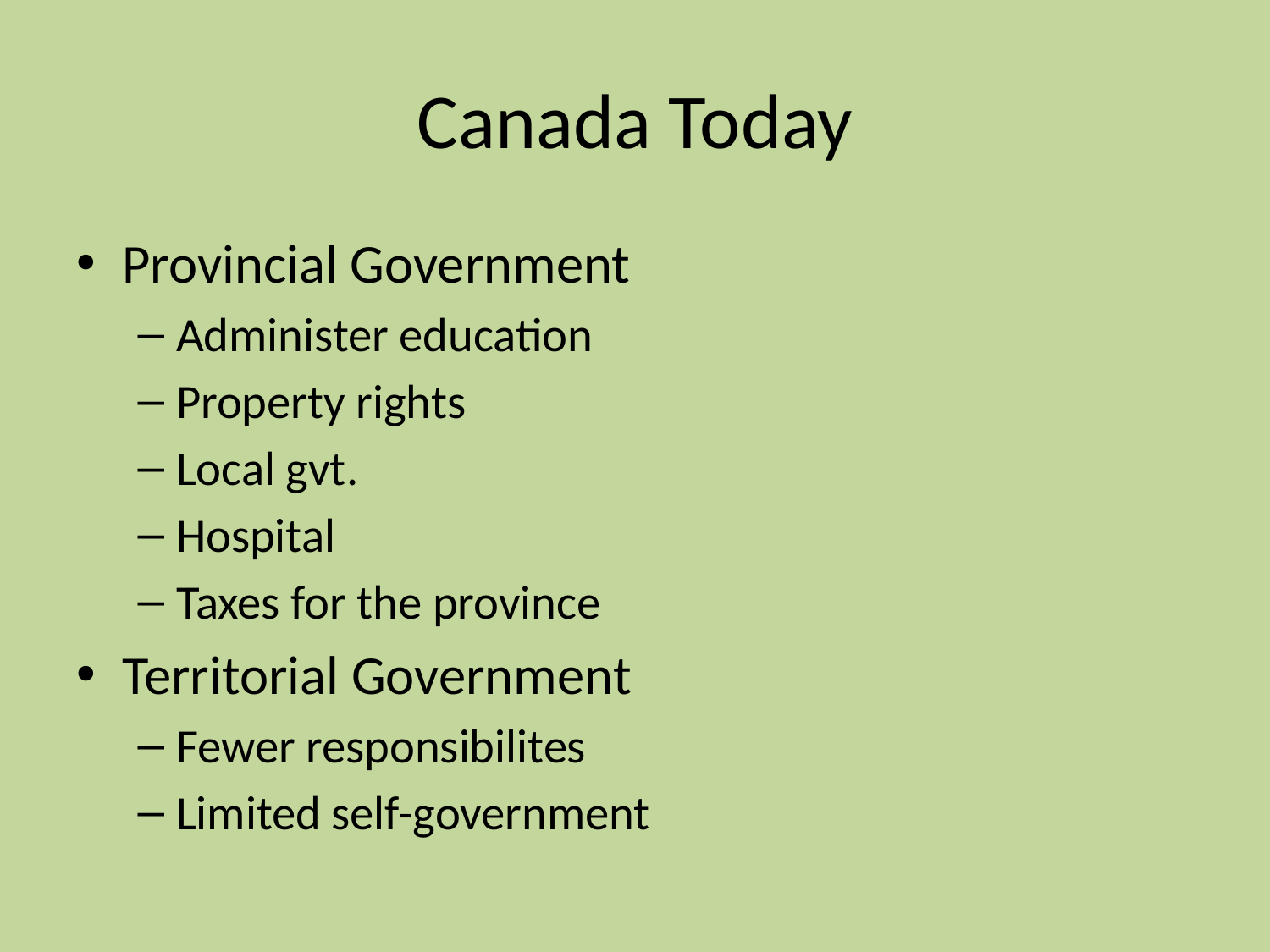

# Canada Today
Provincial Government
Administer education
Property rights
Local gvt.
Hospital
Taxes for the province
Territorial Government
Fewer responsibilites
Limited self-government